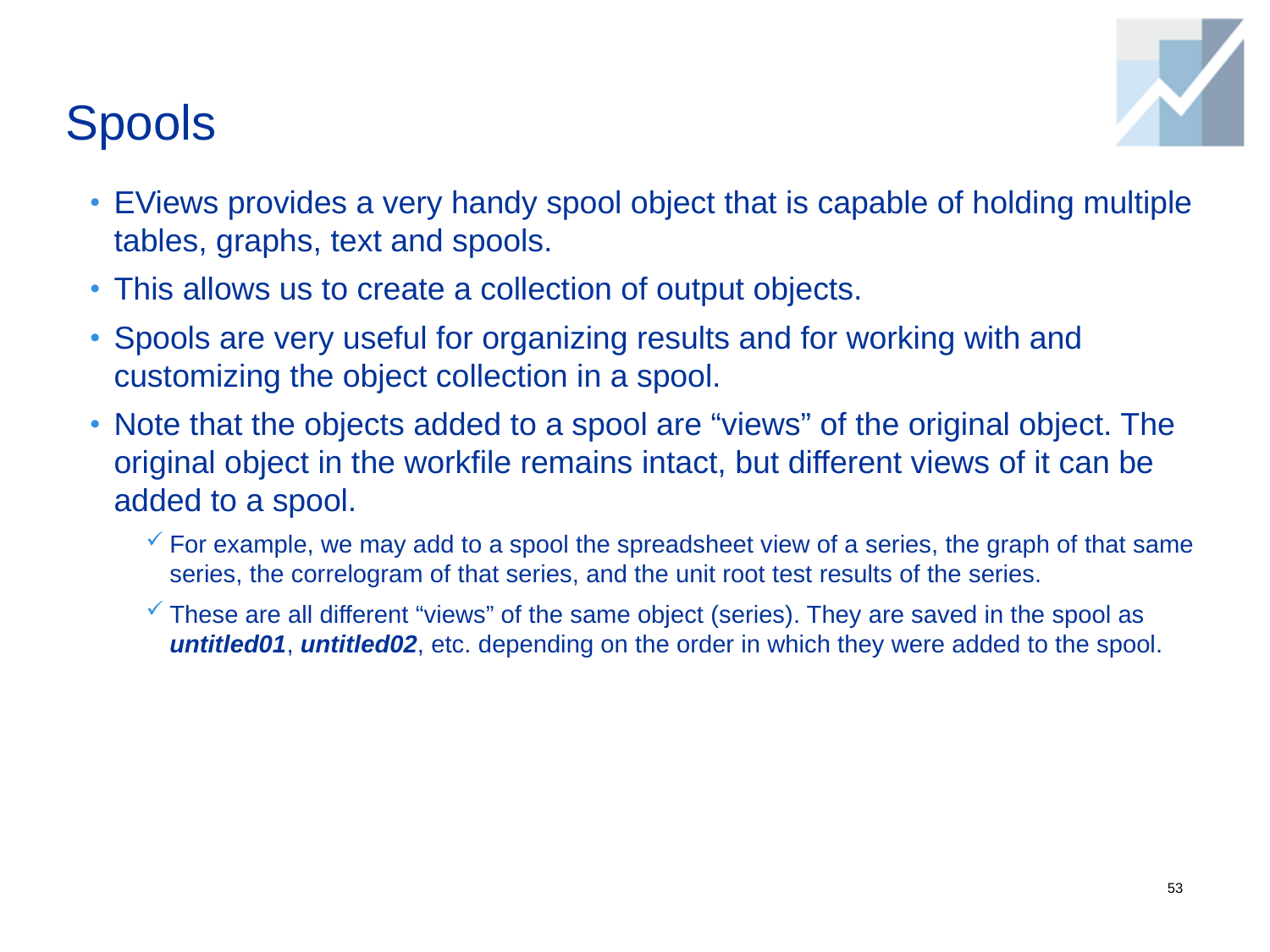

# Spools
EViews provides a very handy spool object that is capable of holding multiple tables, graphs, text and spools.
This allows us to create a collection of output objects.
Spools are very useful for organizing results and for working with and customizing the object collection in a spool.
Note that the objects added to a spool are “views” of the original object. The original object in the workfile remains intact, but different views of it can be added to a spool.
For example, we may add to a spool the spreadsheet view of a series, the graph of that same series, the correlogram of that series, and the unit root test results of the series.
These are all different “views” of the same object (series). They are saved in the spool as untitled01, untitled02, etc. depending on the order in which they were added to the spool.

53